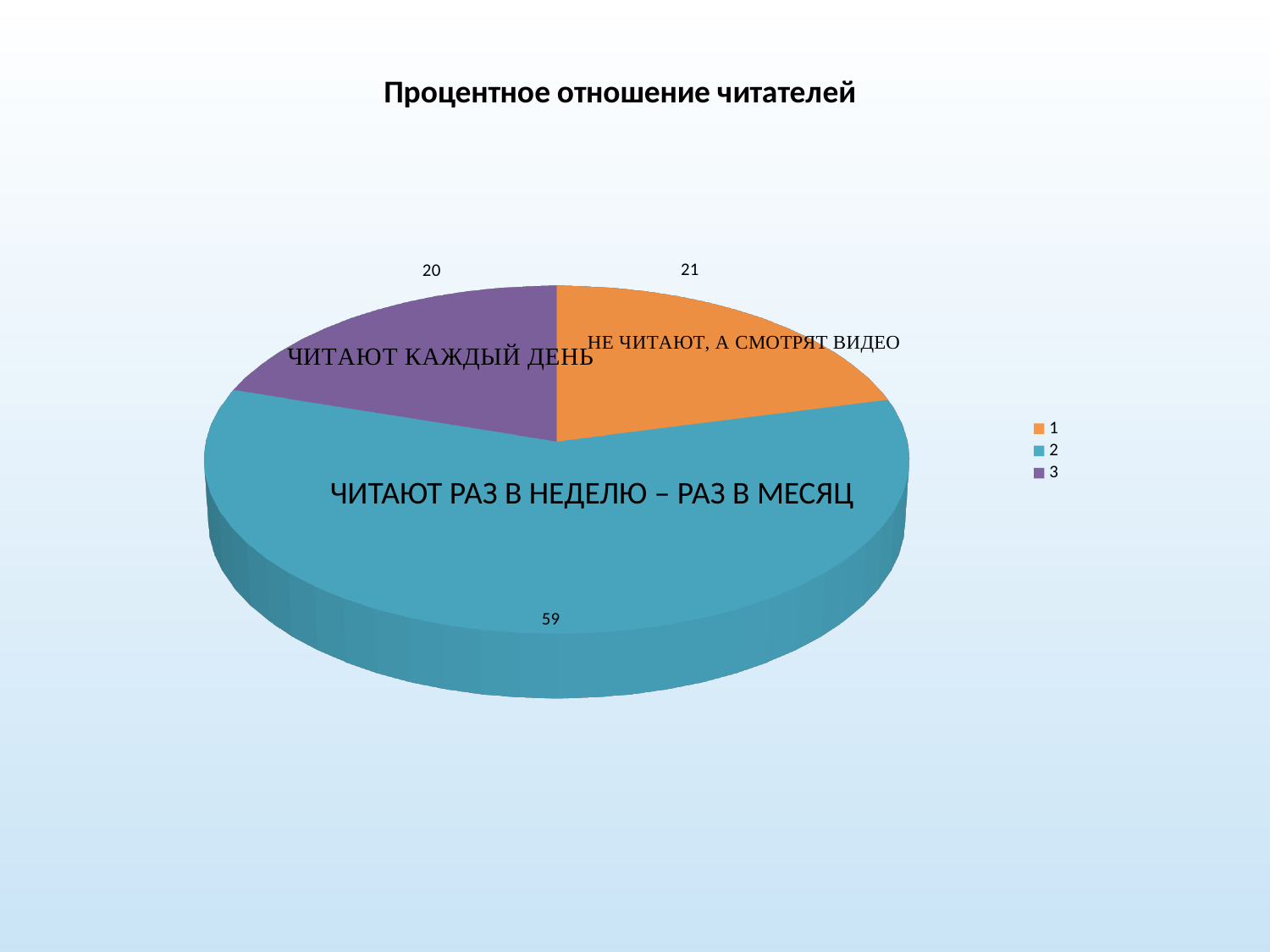

[unsupported chart]

ЧИТАЮТ РАЗ В НЕДЕЛЮ – РАЗ В МЕСЯЦ